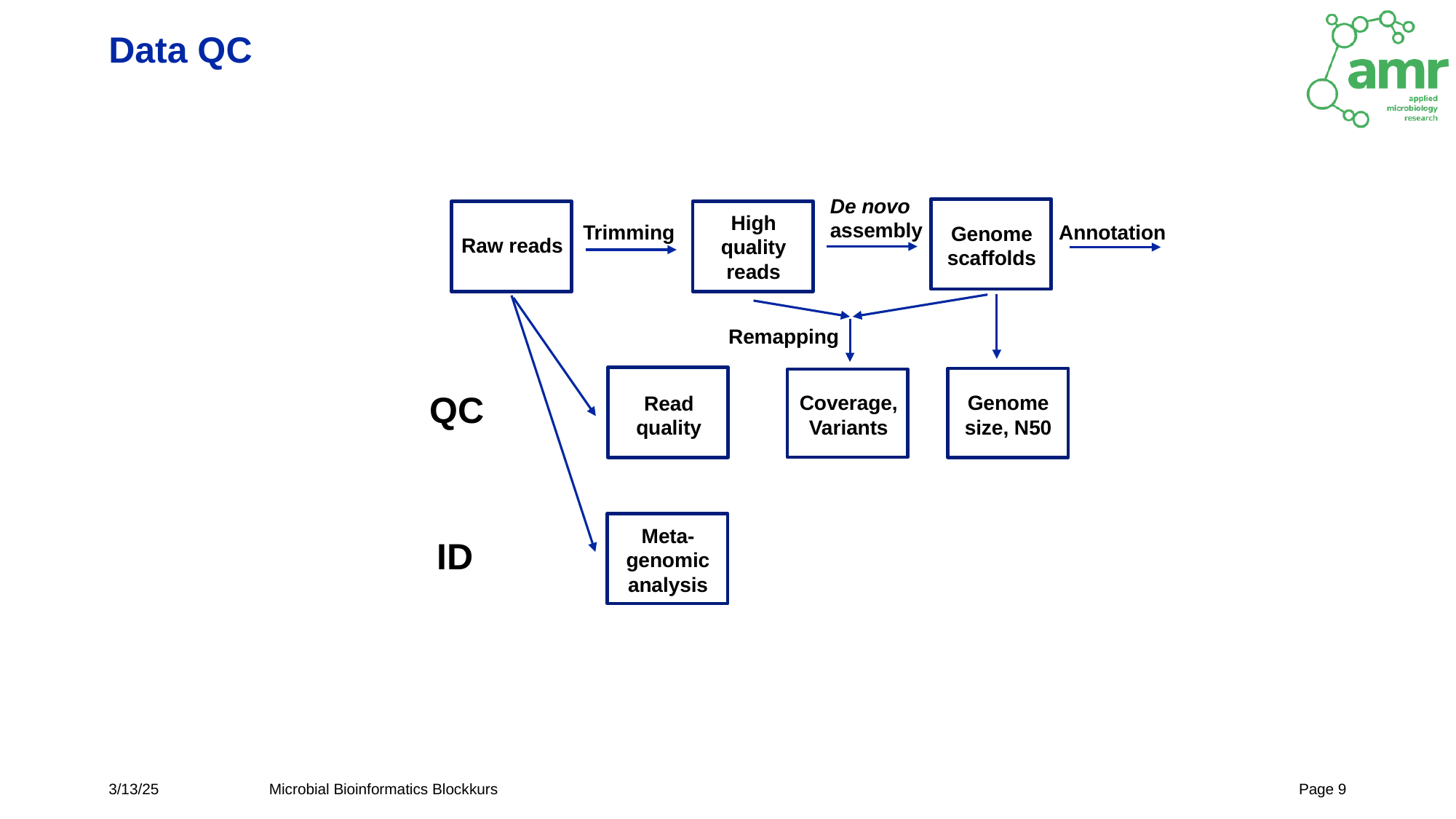

# Data QC
De novo assembly

High quality reads
Annotation
Trimming
Genome scaffolds
Raw reads
Remapping

QC
Coverage, Variants
Genome size, N50
Read quality

Meta-genomic analysis
ID
3/13/25
Microbial Bioinformatics Blockkurs
Page 9